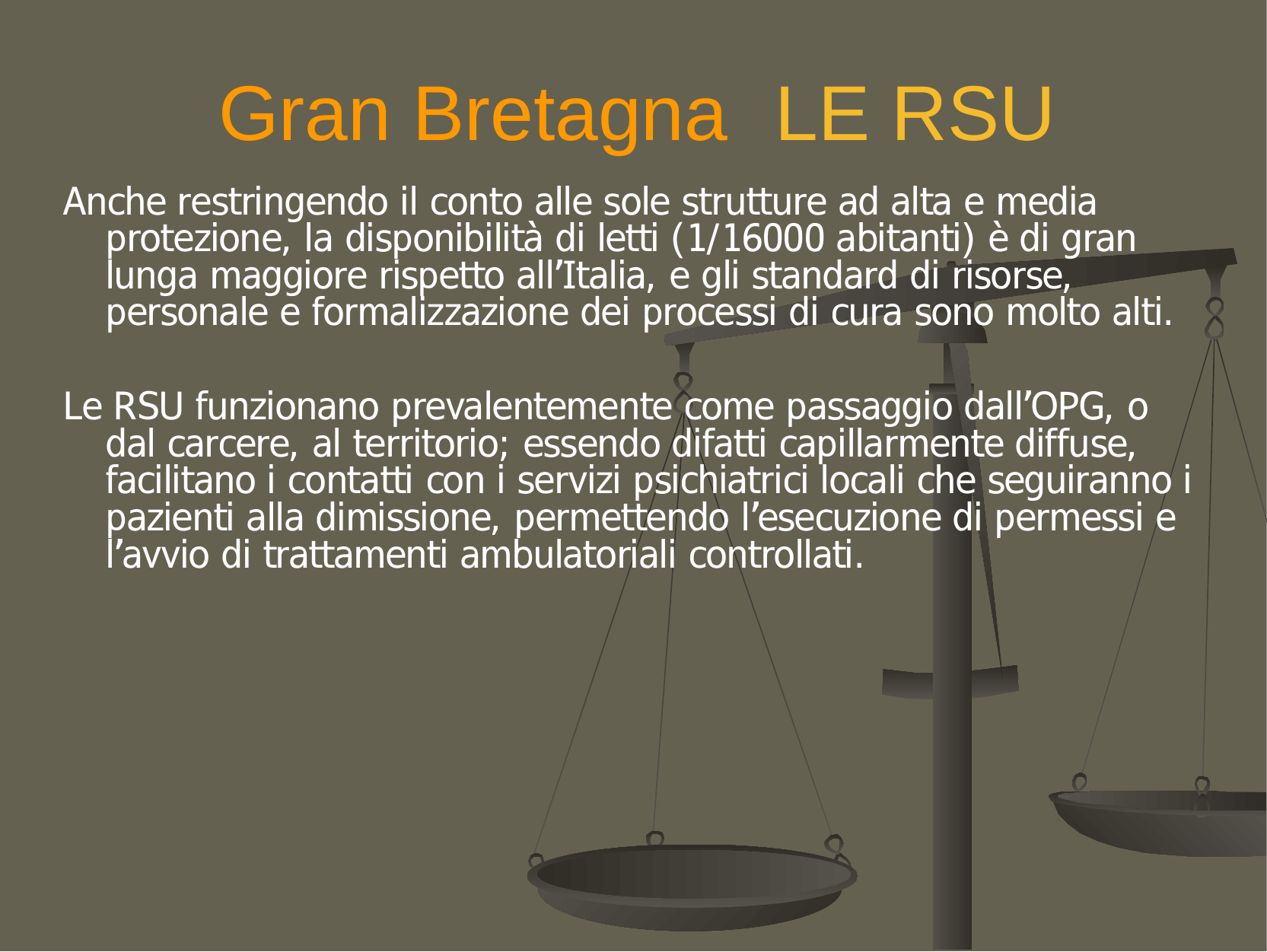

Gran Bretagna- LE RSU
Anche restringendo il conto alle sole strutture ad alta e media protezione, la disponibilità di letti (1/16000 abitanti) è di gran lunga maggiore rispetto all’Italia, e gli standard di risorse, personale e formalizzazione dei processi di cura sono molto alti.

Le RSU funzionano prevalentemente come passaggio dall’OPG, o dal carcere, al territorio; essendo difatti capillarmente diffuse, facilitano i contatti con i servizi psichiatrici locali che seguiranno i pazienti alla dimissione, permettendo l’esecuzione di permessi e l’avvio di trattamenti ambulatoriali controllati.